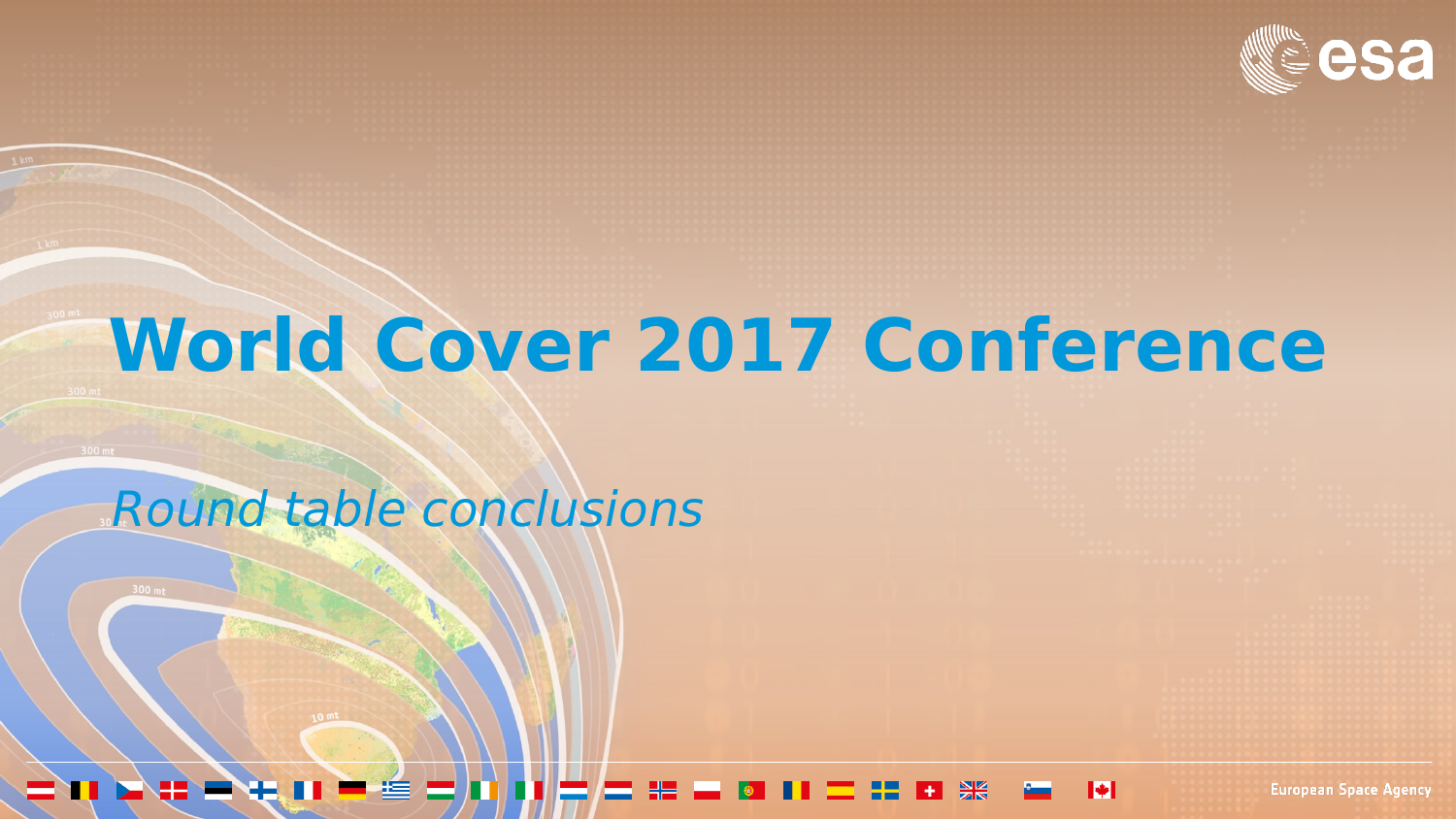

# World Cover 2017 Conference
Round table conclusions